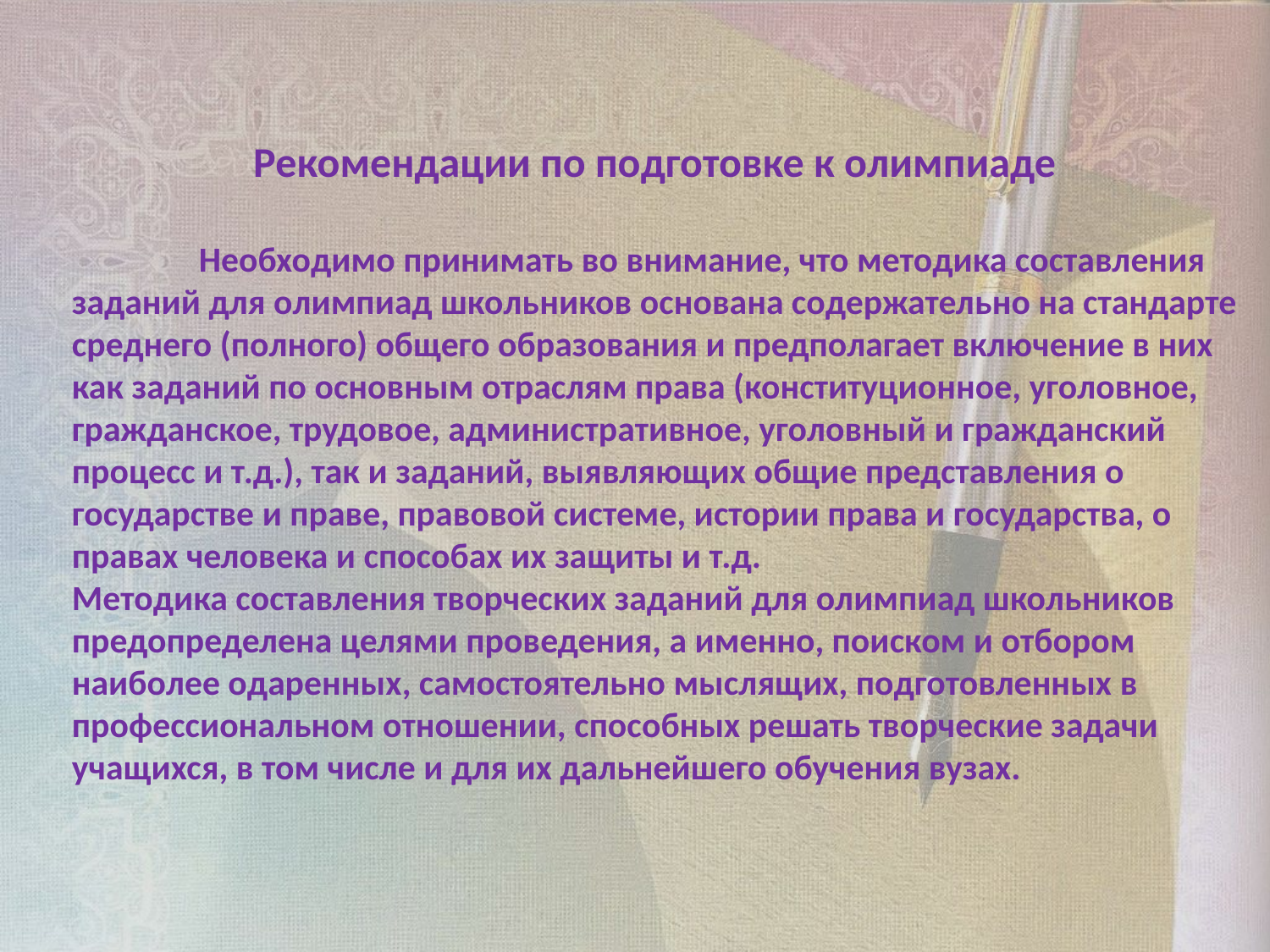

Рекомендации по подготовке к олимпиаде

 	Необходимо принимать во внимание, что методика составления заданий для олимпиад школьников основана содержательно на стандарте среднего (полного) общего образования и предполагает включение в них как заданий по основным отраслям права (конституционное, уголовное, гражданское, трудовое, административное, уголовный и гражданский процесс и т.д.), так и заданий, выявляющих общие представления о государстве и праве, правовой системе, истории права и государства, о правах человека и способах их защиты и т.д.
Методика составления творческих заданий для олимпиад школьников предопределена целями проведения, а именно, поиском и отбором наиболее одаренных, самостоятельно мыслящих, подготовленных в профессиональном отношении, способных решать творческие задачи учащихся, в том числе и для их дальнейшего обучения вузах.